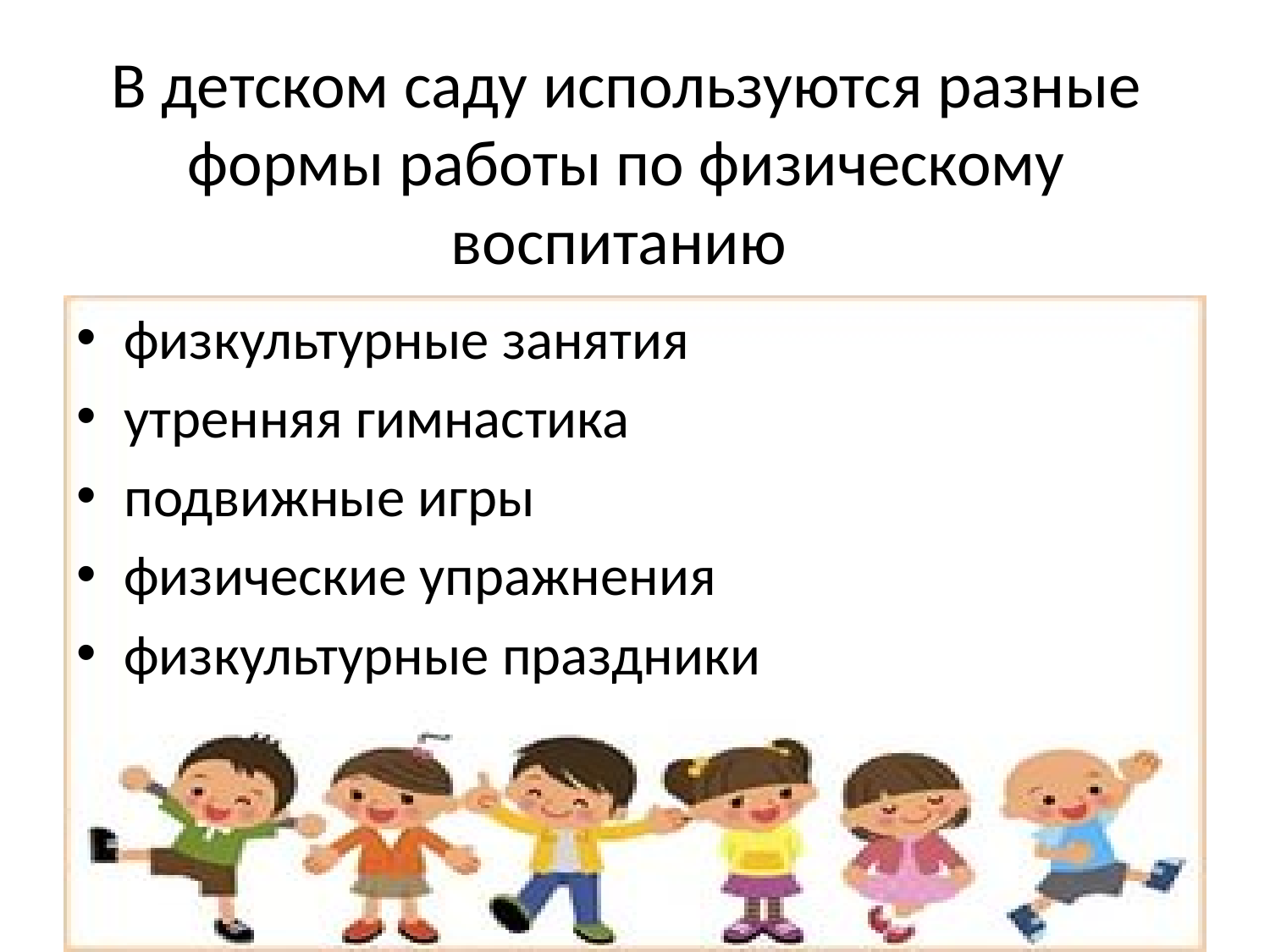

# В детском саду используются разные формы работы по физическому воспитанию
физкультурные занятия
утренняя гимнастика
подвижные игры
физические упражнения
физкультурные праздники